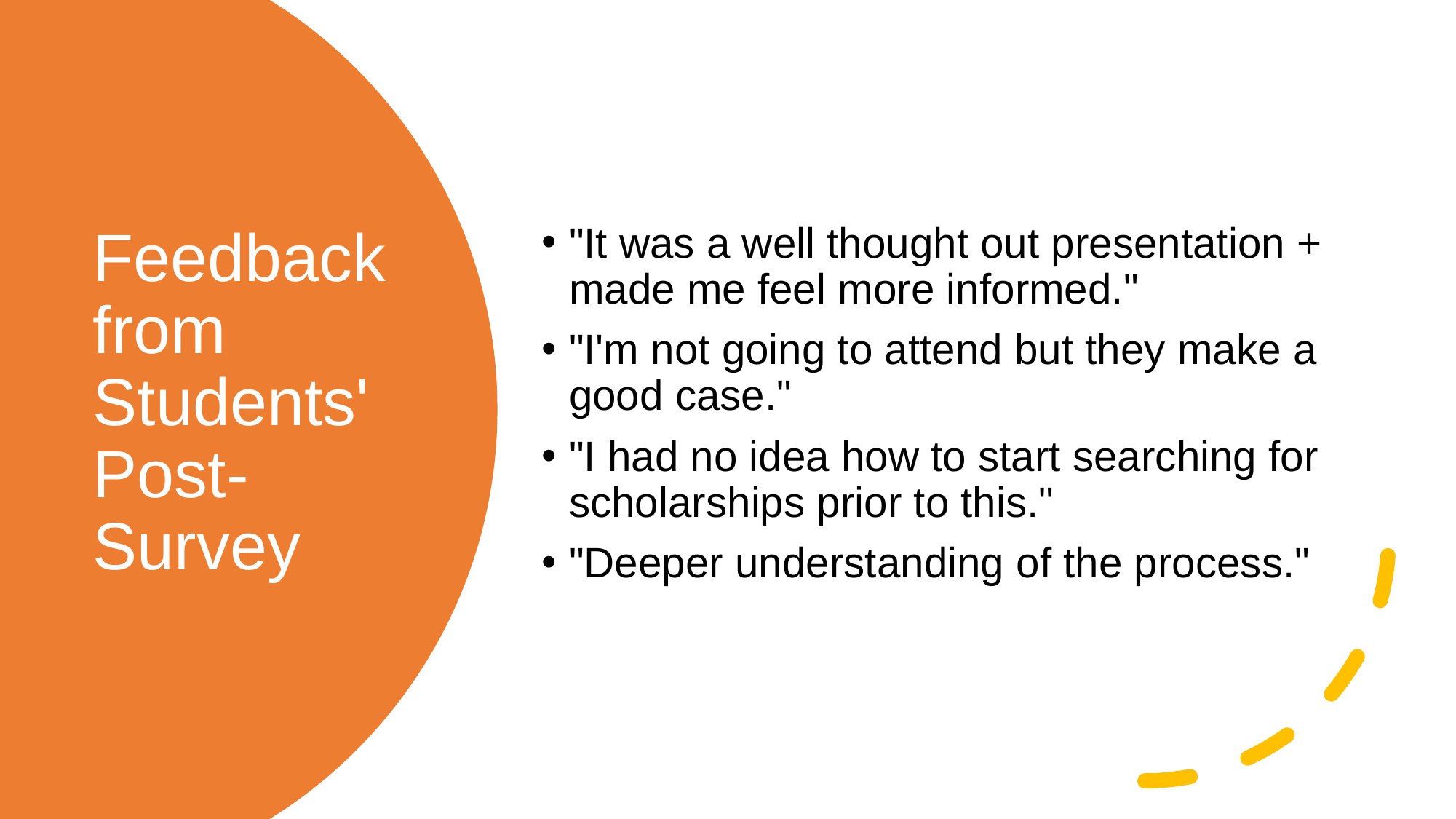

"It was a well thought out presentation + made me feel more informed."
"I'm not going to attend but they make a good case."
"I had no idea how to start searching for scholarships prior to this."
"Deeper understanding of the process."
# Feedback from Students' Post-Survey